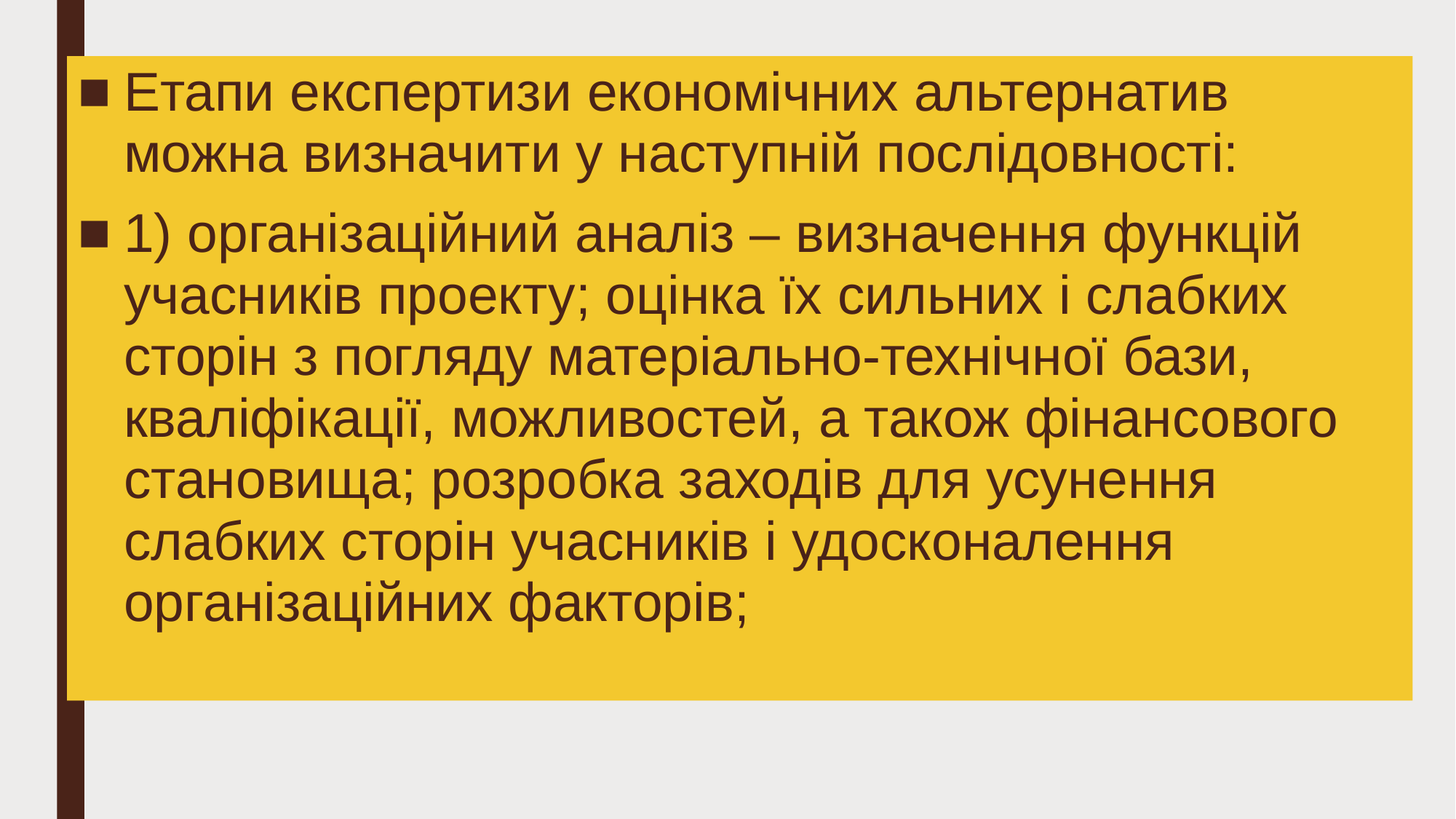

Етапи експертизи економічних альтернатив можна визначити у наступній послідовності:
1) організаційний аналіз – визначення функцій учасників проекту; оцінка їх сильних і слабких сторін з погляду матеріально-технічної бази, кваліфікації, можливостей, а також фінансового становища; розробка заходів для усунення слабких сторін учасників і удосконалення організаційних факторів;